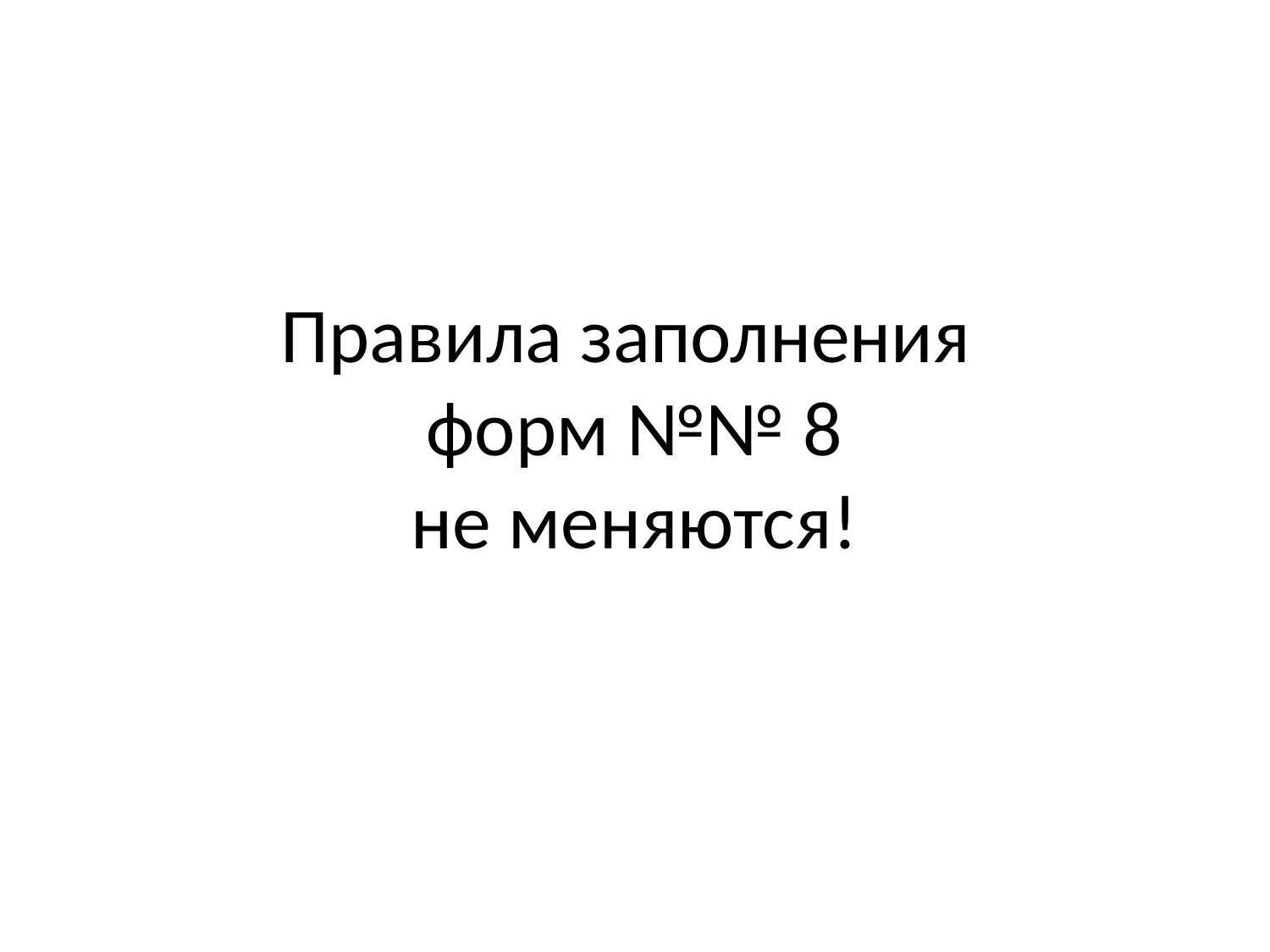

# Правила заполнения форм №№ 8 не меняются!